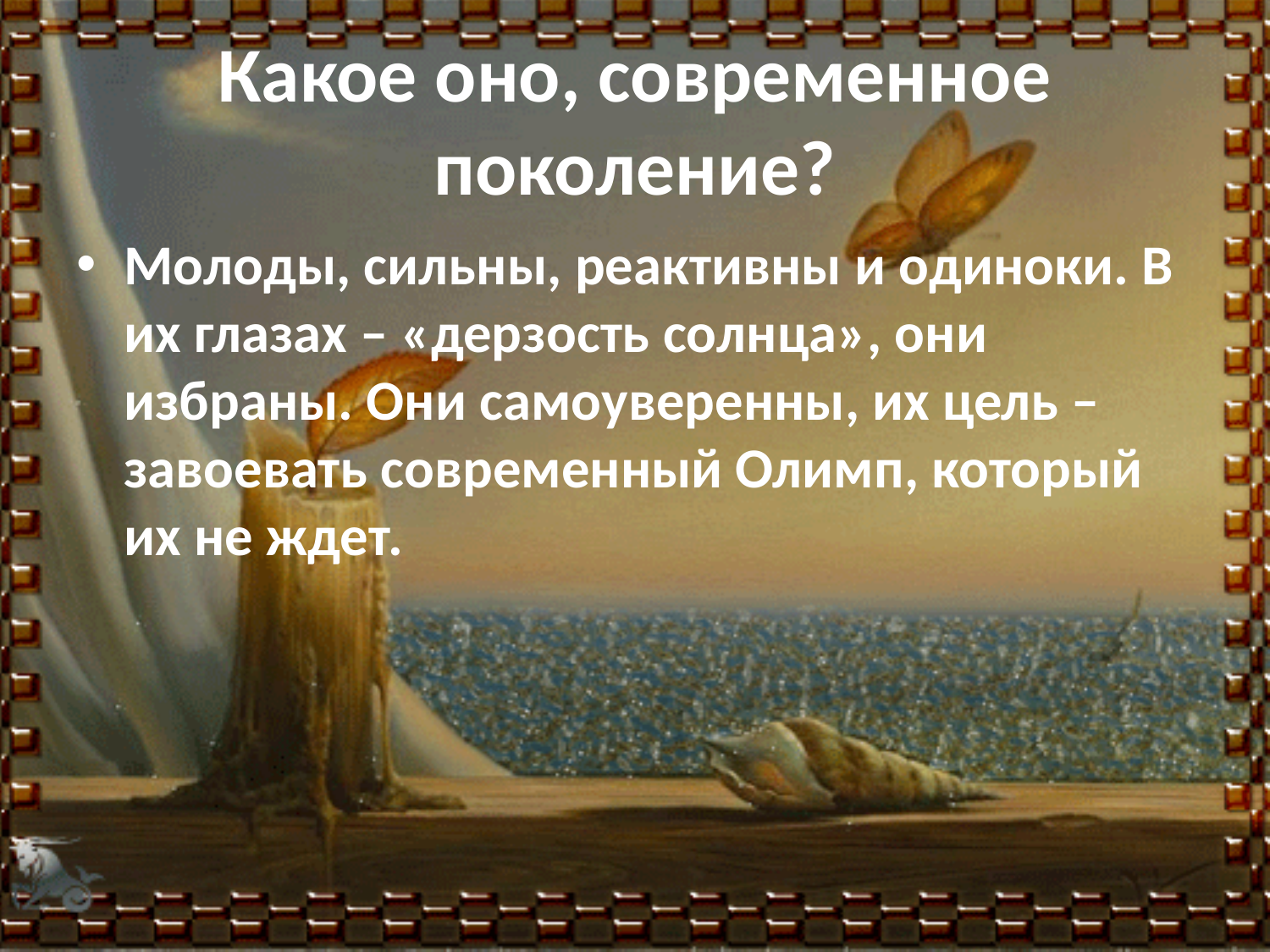

# Какое оно, современное поколение?
Молоды, сильны, реактивны и одиноки. В их глазах – «дерзость солнца», они избраны. Они самоуверенны, их цель – завоевать современный Олимп, который их не ждет.